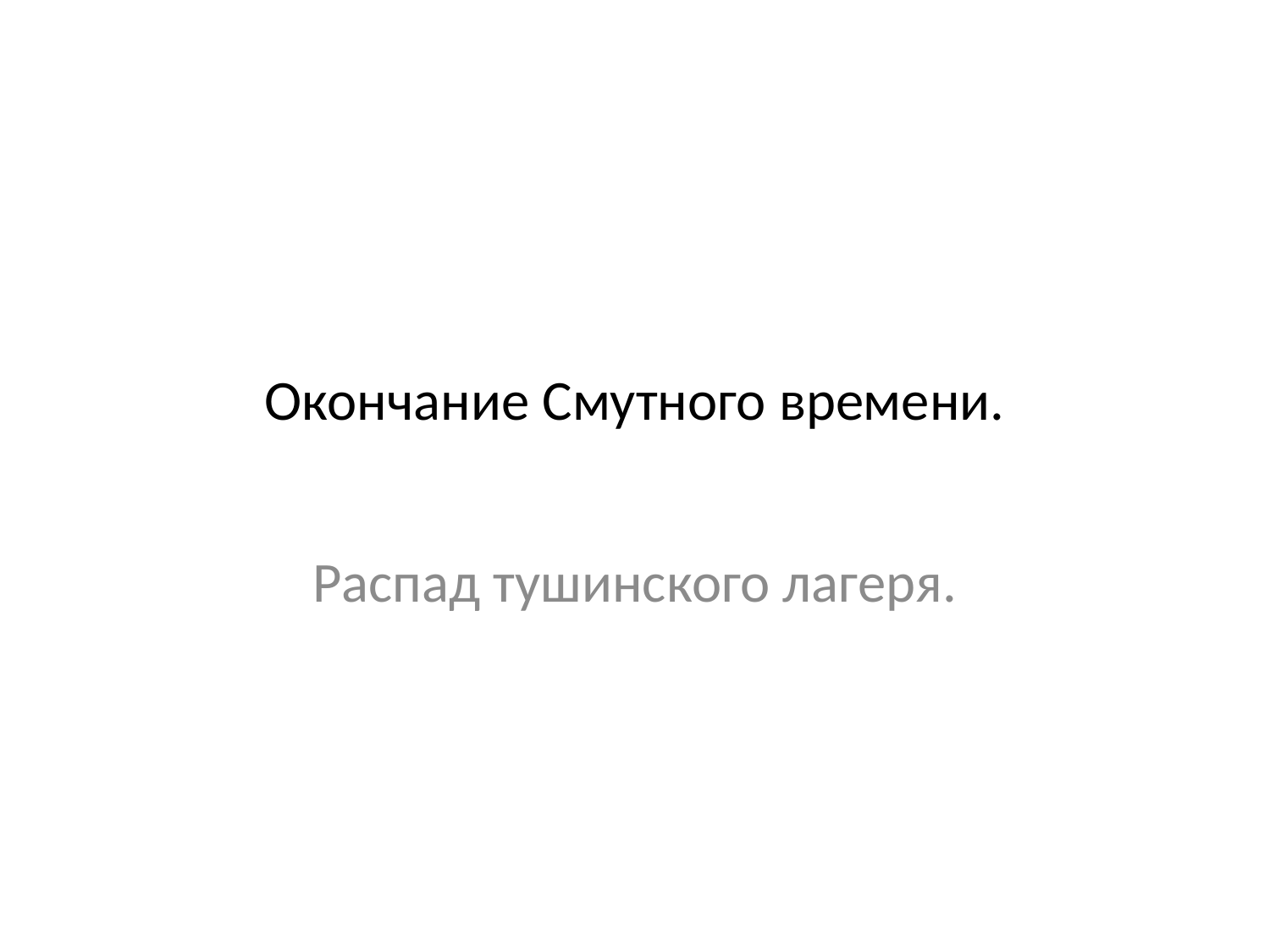

# Окончание Смутного времени.
Распад тушинского лагеря.